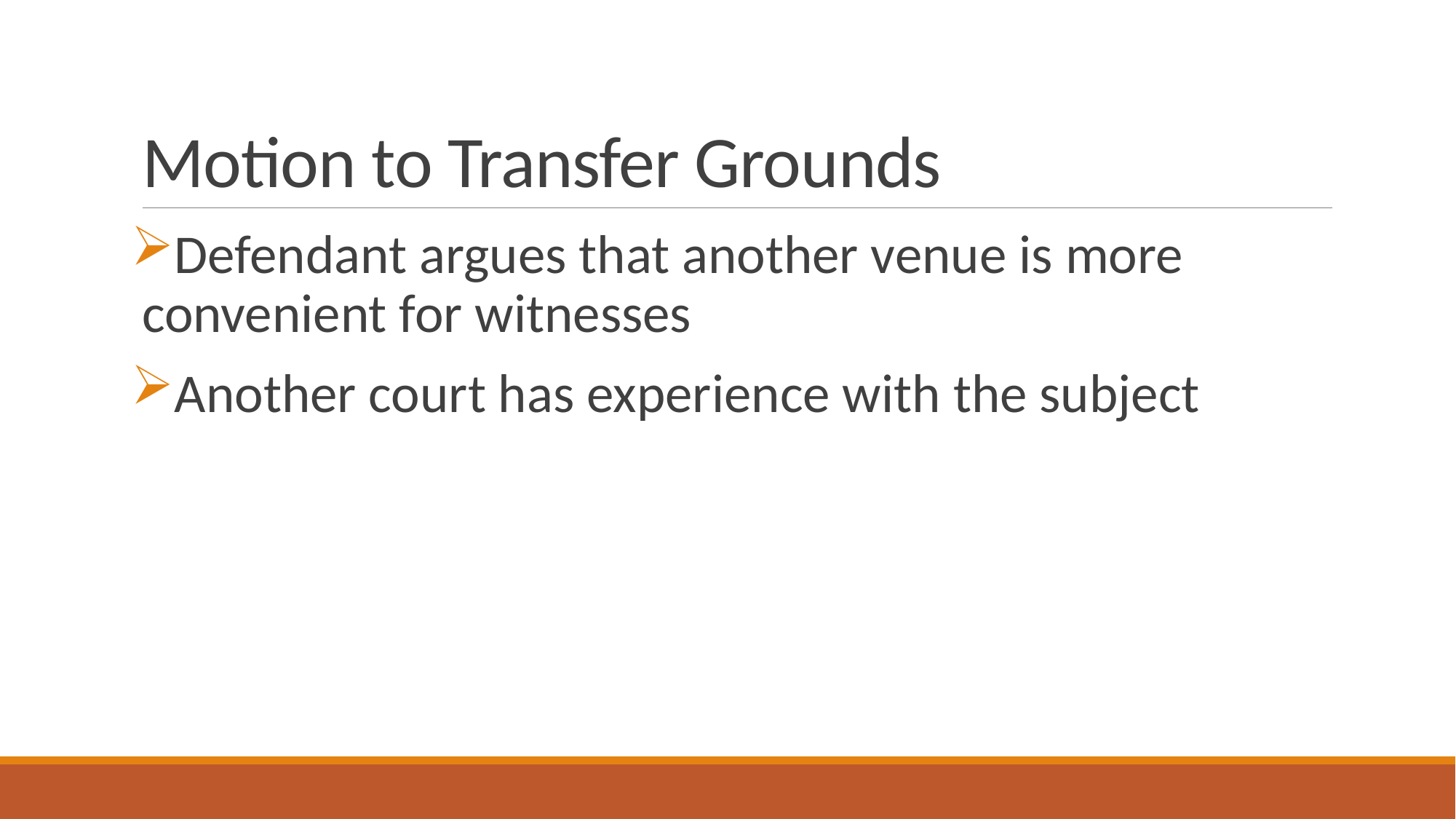

# Motion to Transfer Grounds
Defendant argues that another venue is more convenient for witnesses
Another court has experience with the subject